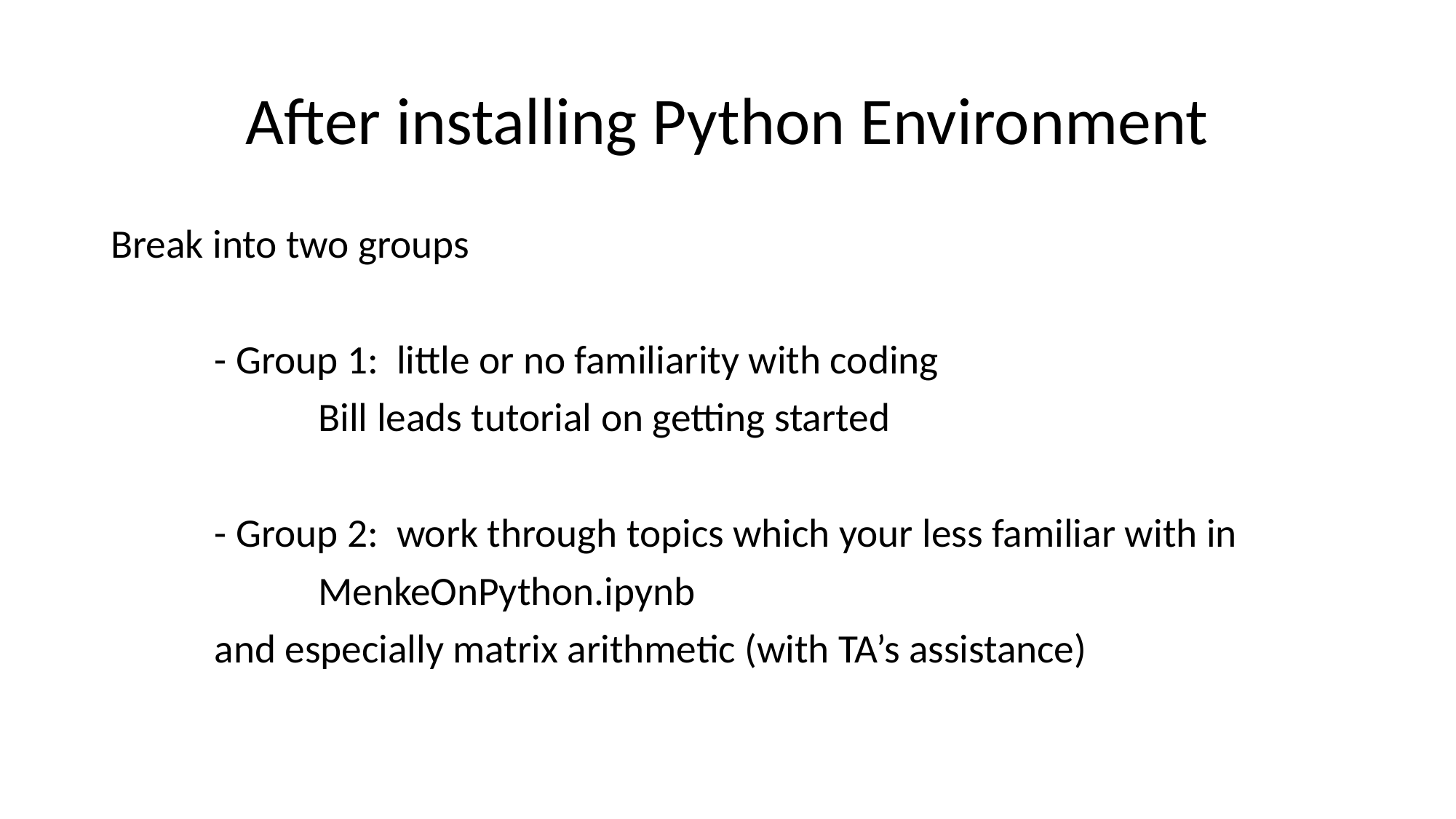

# After installing Python Environment
Break into two groups

	- Group 1:  little or no familiarity with coding
		Bill leads tutorial on getting started

	- Group 2:  work through topics which your less familiar with in
		MenkeOnPython.ipynb
	and especially matrix arithmetic (with TA’s assistance)